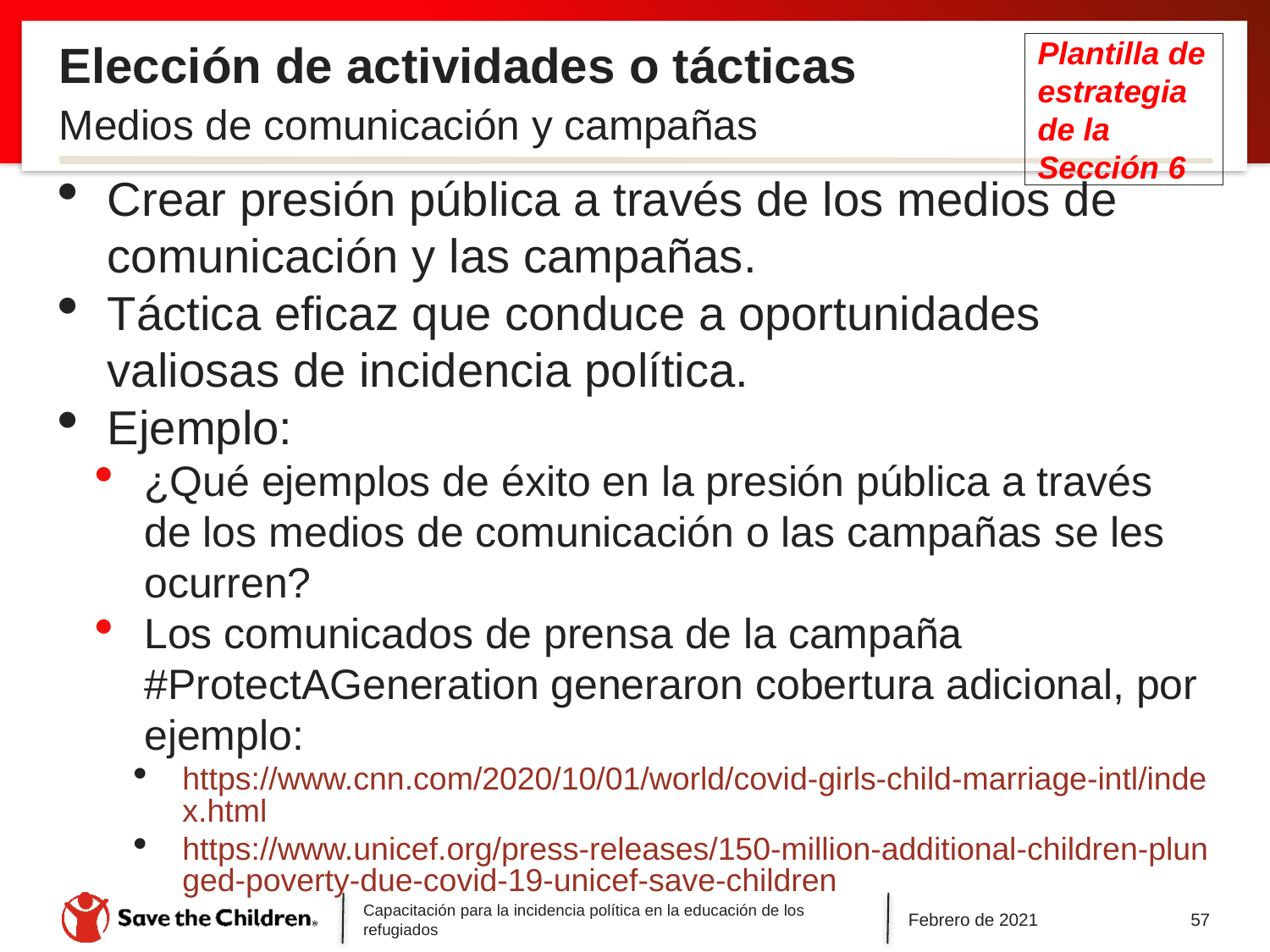

# Elección de actividades o tácticas
Plantilla de estrategia de la Sección 6
Medios de comunicación y campañas
Crear presión pública a través de los medios de comunicación y las campañas.
Táctica eficaz que conduce a oportunidades valiosas de incidencia política.
Ejemplo:
¿Qué ejemplos de éxito en la presión pública a través de los medios de comunicación o las campañas se les ocurren?
Los comunicados de prensa de la campaña #ProtectAGeneration generaron cobertura adicional, por ejemplo:
https://www.cnn.com/2020/10/01/world/covid-girls-child-marriage-intl/index.html
https://www.unicef.org/press-releases/150-million-additional-children-plunged-poverty-due-covid-19-unicef-save-children
Capacitación para la incidencia política en la educación de los refugiados
Febrero de 2021
57